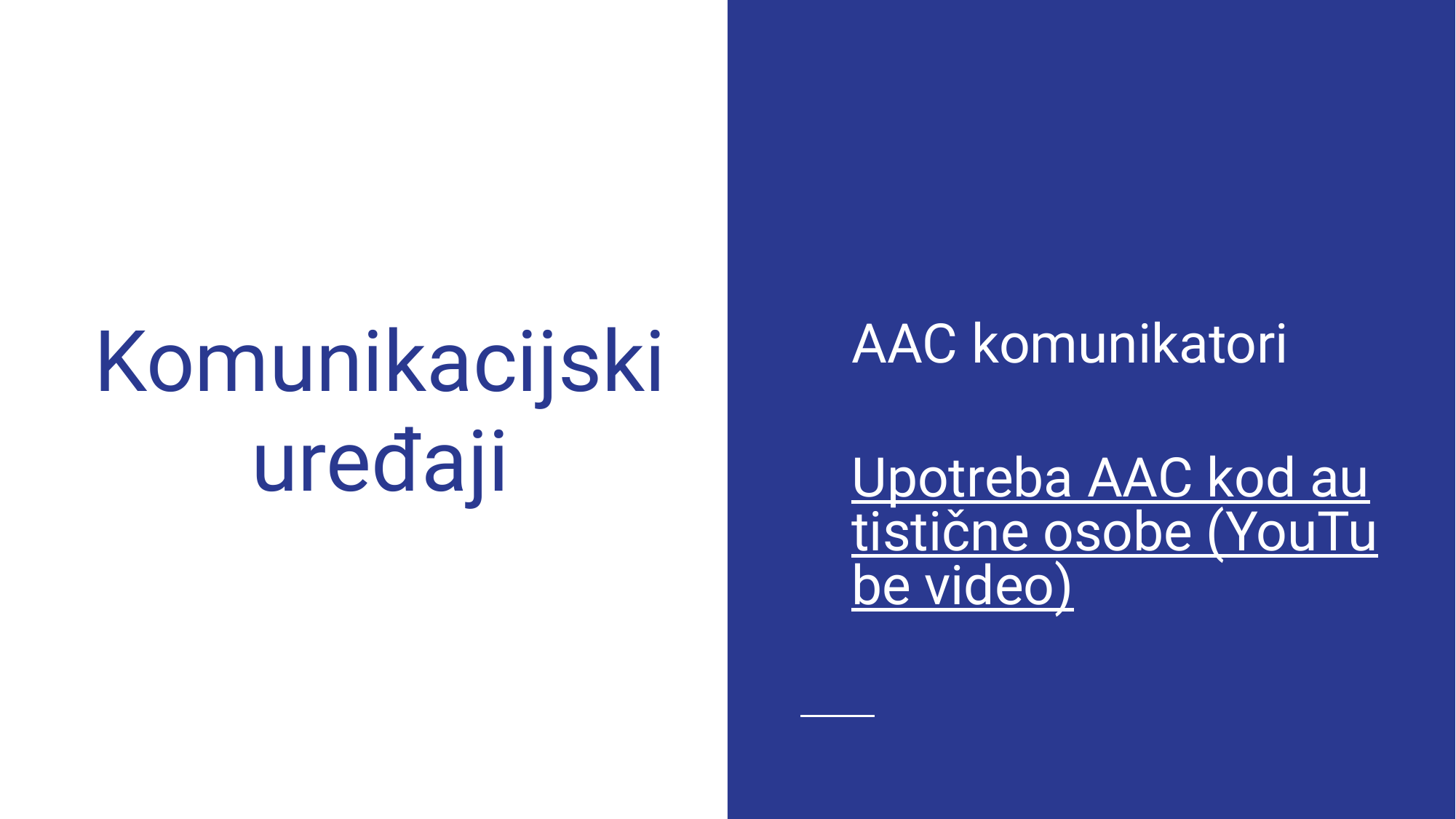

AAC komunikatori

Upotreba AAC kod autistične osobe (YouTube video)
# Komunikacijski uređaji